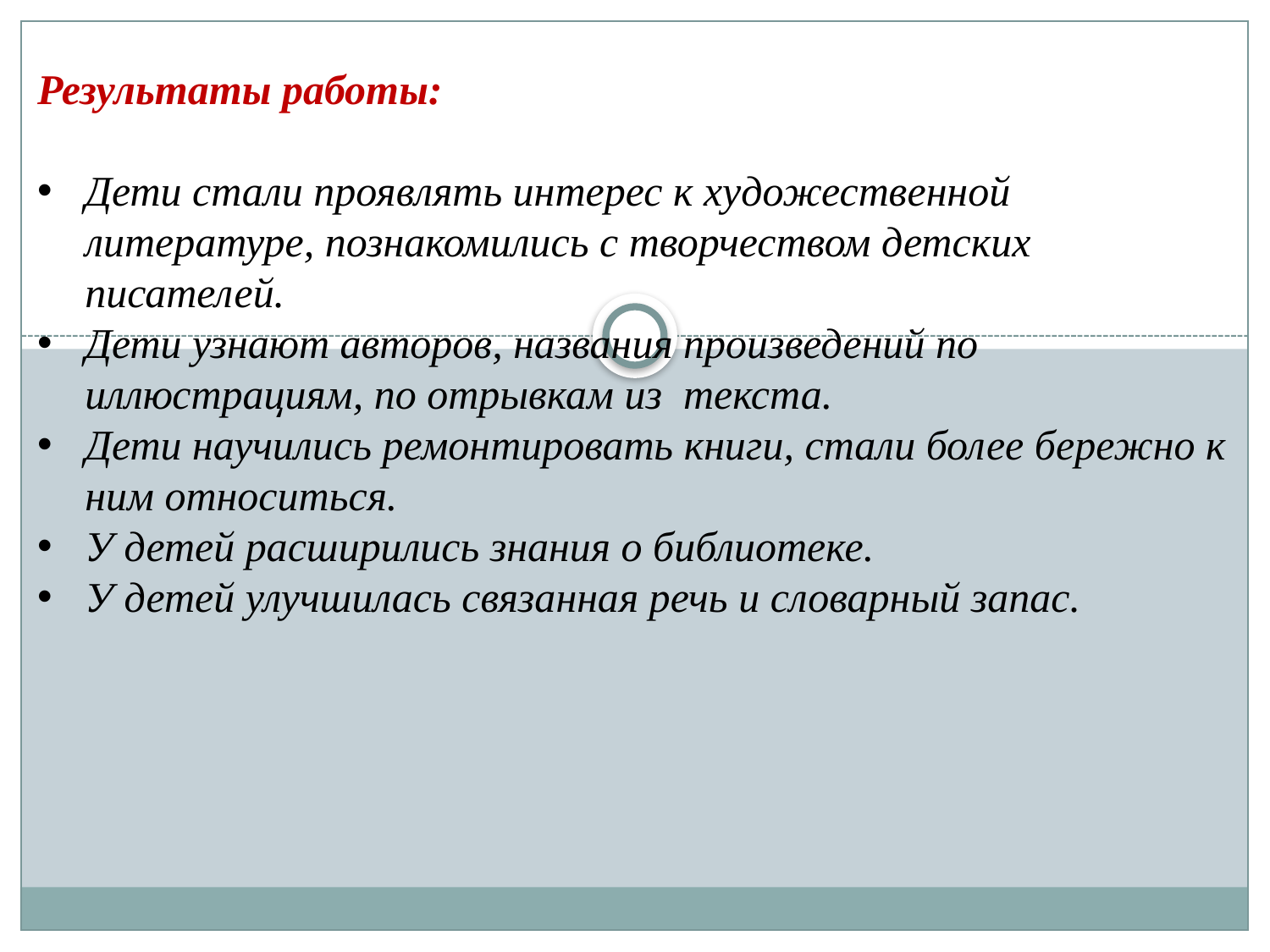

Результаты работы:

Дети стали проявлять интерес к художественной литературе, познакомились с творчеством детских писателей.
Дети узнают авторов, названия произведений по иллюстрациям, по отрывкам из  текста.
Дети научились ремонтировать книги, стали более бережно к ним относиться.
У детей расширились знания о библиотеке.
У детей улучшилась связанная речь и словарный запас.

#